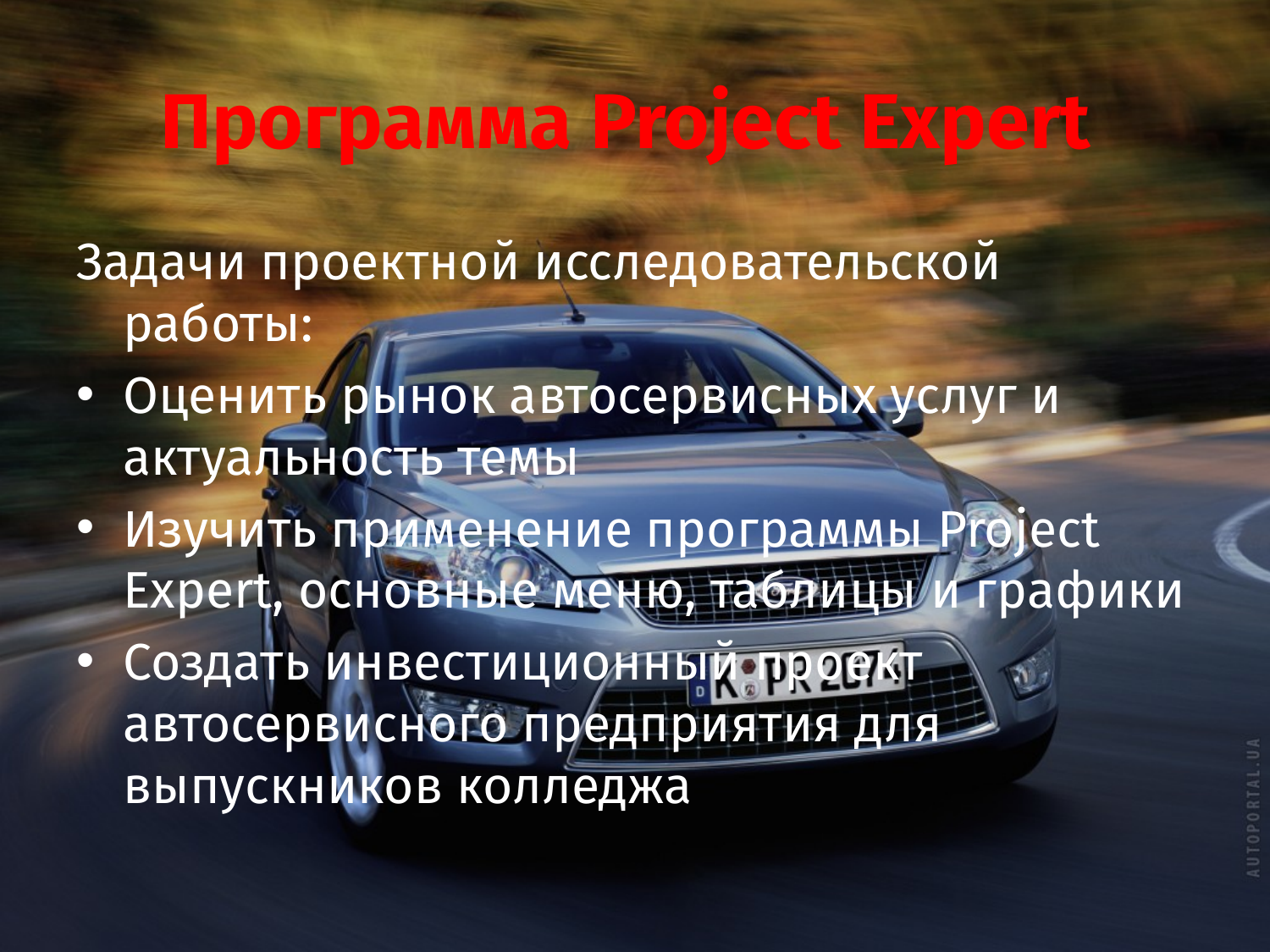

# Программа Project Expert
Задачи проектной исследовательской работы:
Оценить рынок автосервисных услуг и актуальность темы
Изучить применение программы Project Expert, основные меню, таблицы и графики
Создать инвестиционный проект автосервисного предприятия для выпускников колледжа